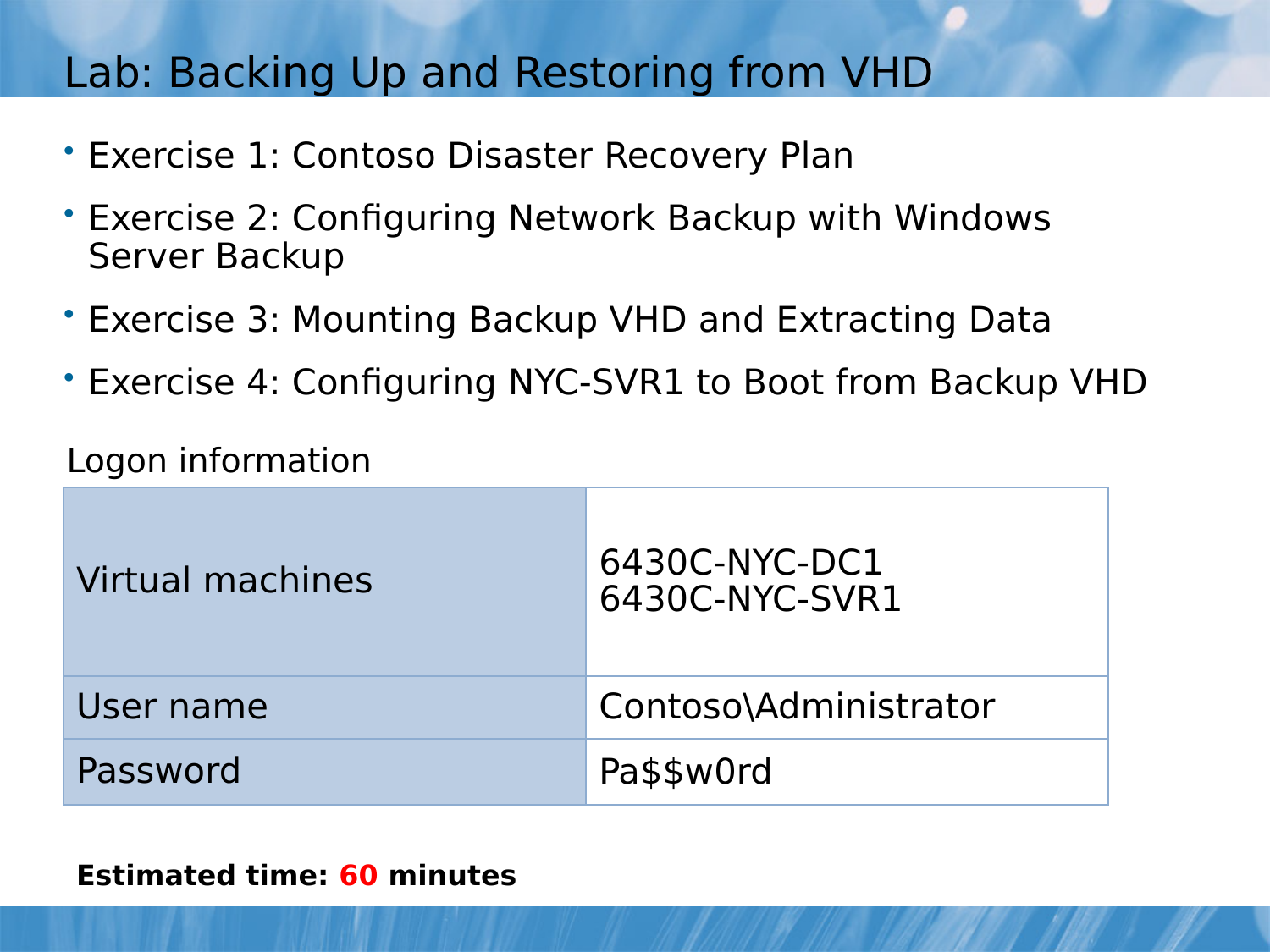

# Lab: Backing Up and Restoring from VHD
Exercise 1: Contoso Disaster Recovery Plan
Exercise 2: Configuring Network Backup with Windows Server Backup
Exercise 3: Mounting Backup VHD and Extracting Data
Exercise 4: Configuring NYC-SVR1 to Boot from Backup VHD

Logon information
| Virtual machines | 6430C-NYC-DC1 6430C-NYC-SVR1 |
| --- | --- |
| User name | Contoso\Administrator |
| Password | Pa$$w0rd |
Estimated time: 60 minutes